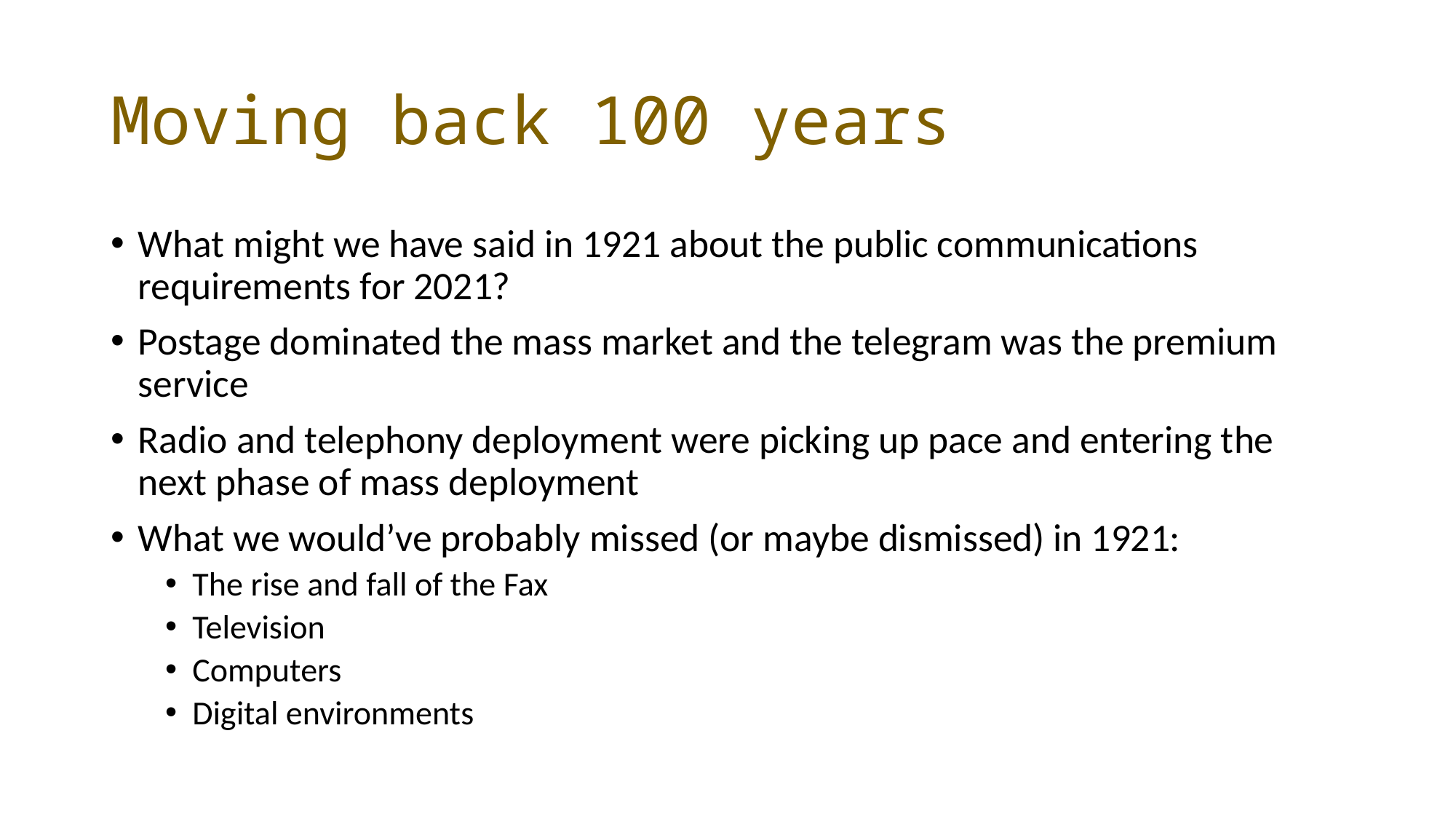

# Moving back 100 years
What might we have said in 1921 about the public communications requirements for 2021?
Postage dominated the mass market and the telegram was the premium service
Radio and telephony deployment were picking up pace and entering the next phase of mass deployment
What we would’ve probably missed (or maybe dismissed) in 1921:
The rise and fall of the Fax
Television
Computers
Digital environments